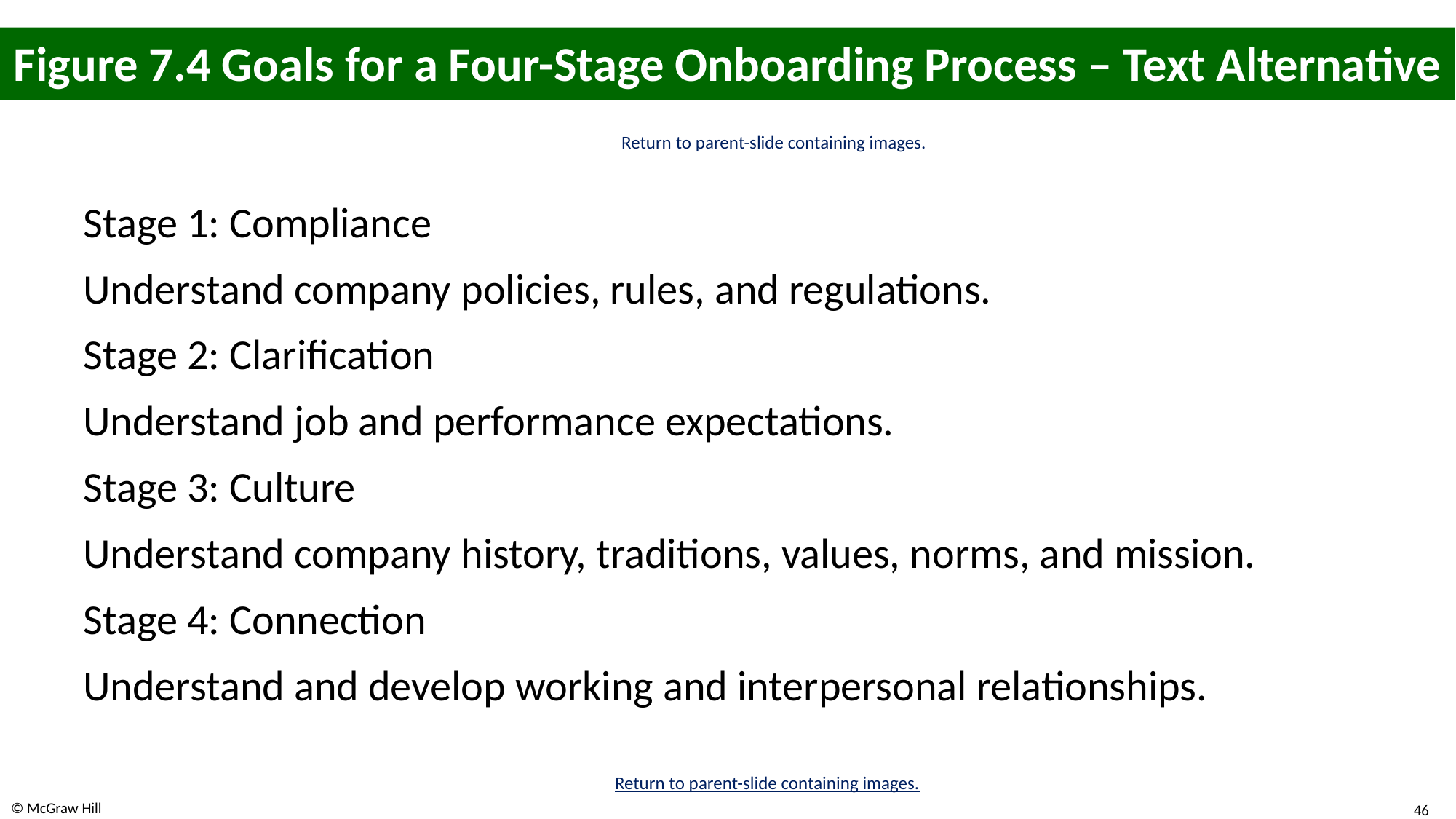

# Figure 7.4 Goals for a Four-Stage Onboarding Process – Text Alternative
Return to parent-slide containing images.
Stage 1: Compliance
Understand company policies, rules, and regulations.
Stage 2: Clarification
Understand job and performance expectations.
Stage 3: Culture
Understand company history, traditions, values, norms, and mission.
Stage 4: Connection
Understand and develop working and interpersonal relationships.
Return to parent-slide containing images.